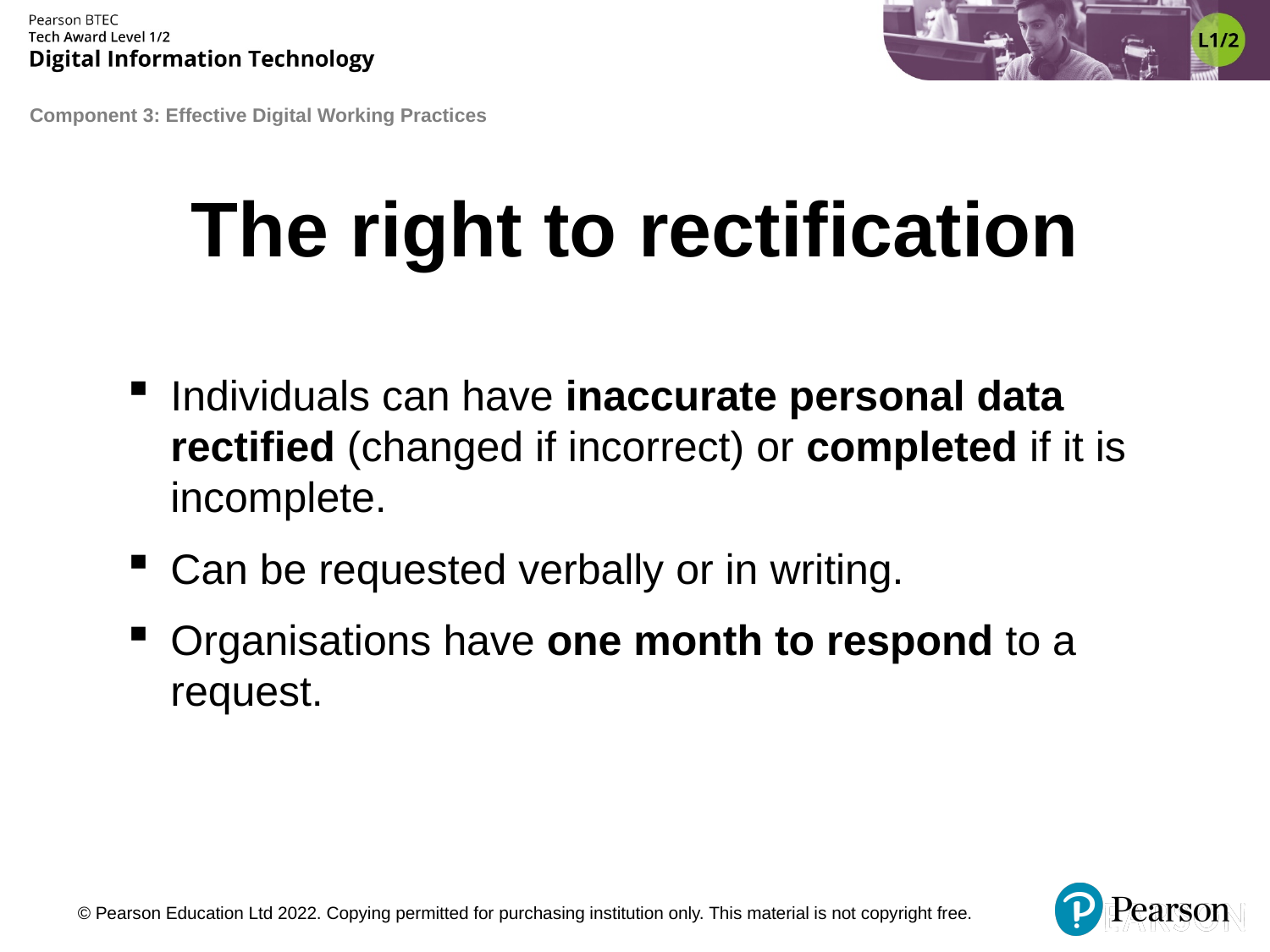

# The right to rectification
Individuals can have inaccurate personal data rectified (changed if incorrect) or completed if it is incomplete.
Can be requested verbally or in writing.
Organisations have one month to respond to a request.
© Pearson Education Ltd 2022. Copying permitted for purchasing institution only. This material is not copyright free.